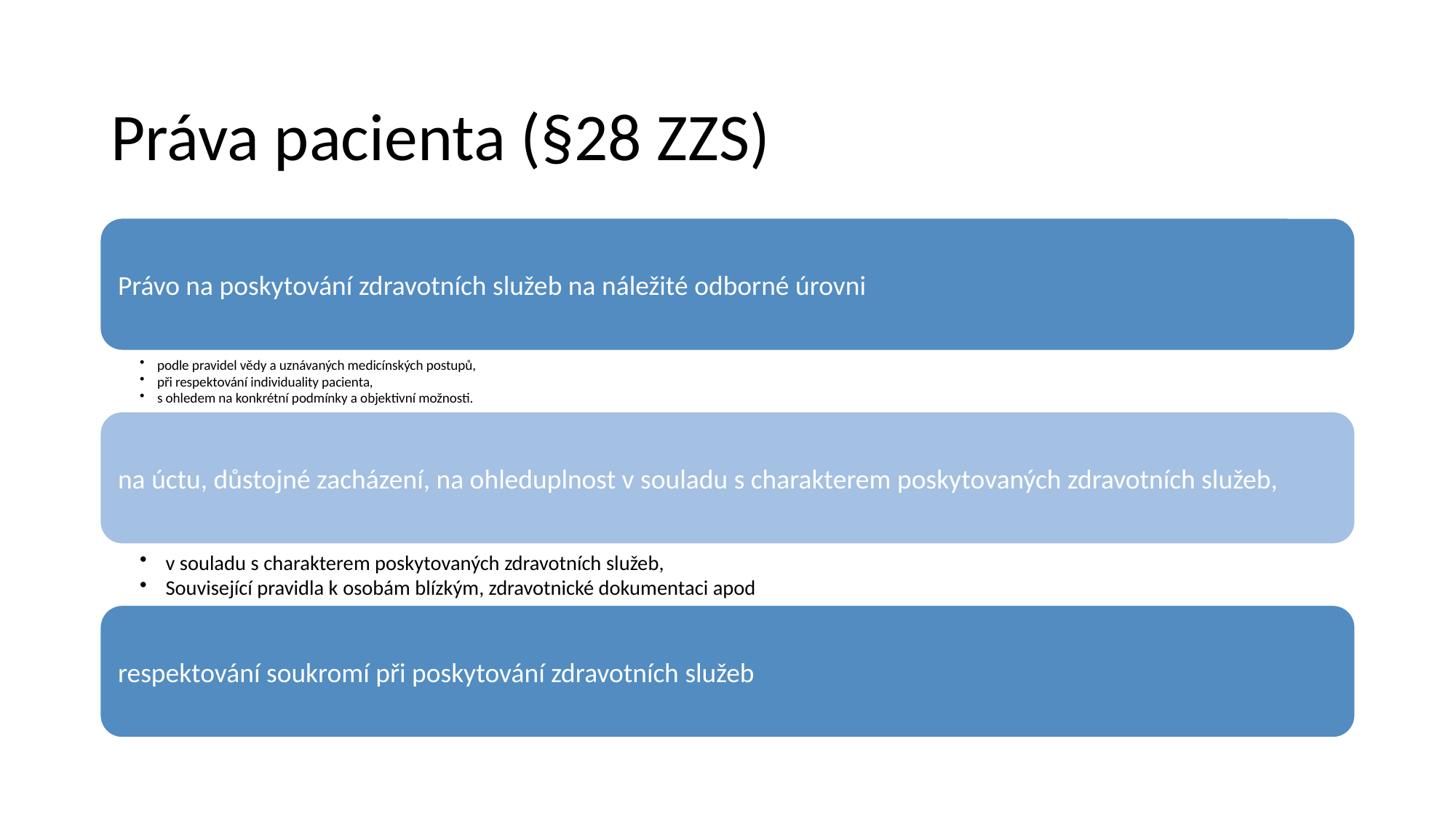

# Práva pacienta (§28 ZZS)
Právo na poskytování zdravotních služeb na náležité odborné úrovni
podle pravidel vědy a uznávaných medicínských postupů,
při respektování individuality pacienta,
s ohledem na konkrétní podmínky a objektivní možnosti.
na úctu, důstojné zacházení, na ohleduplnost v souladu s charakterem poskytovaných zdravotních služeb,
respektování soukromí při poskytování zdravotních služeb
v souladu s charakterem poskytovaných zdravotních služeb,
Související pravidla k osobám blízkým, zdravotnické dokumentaci apod